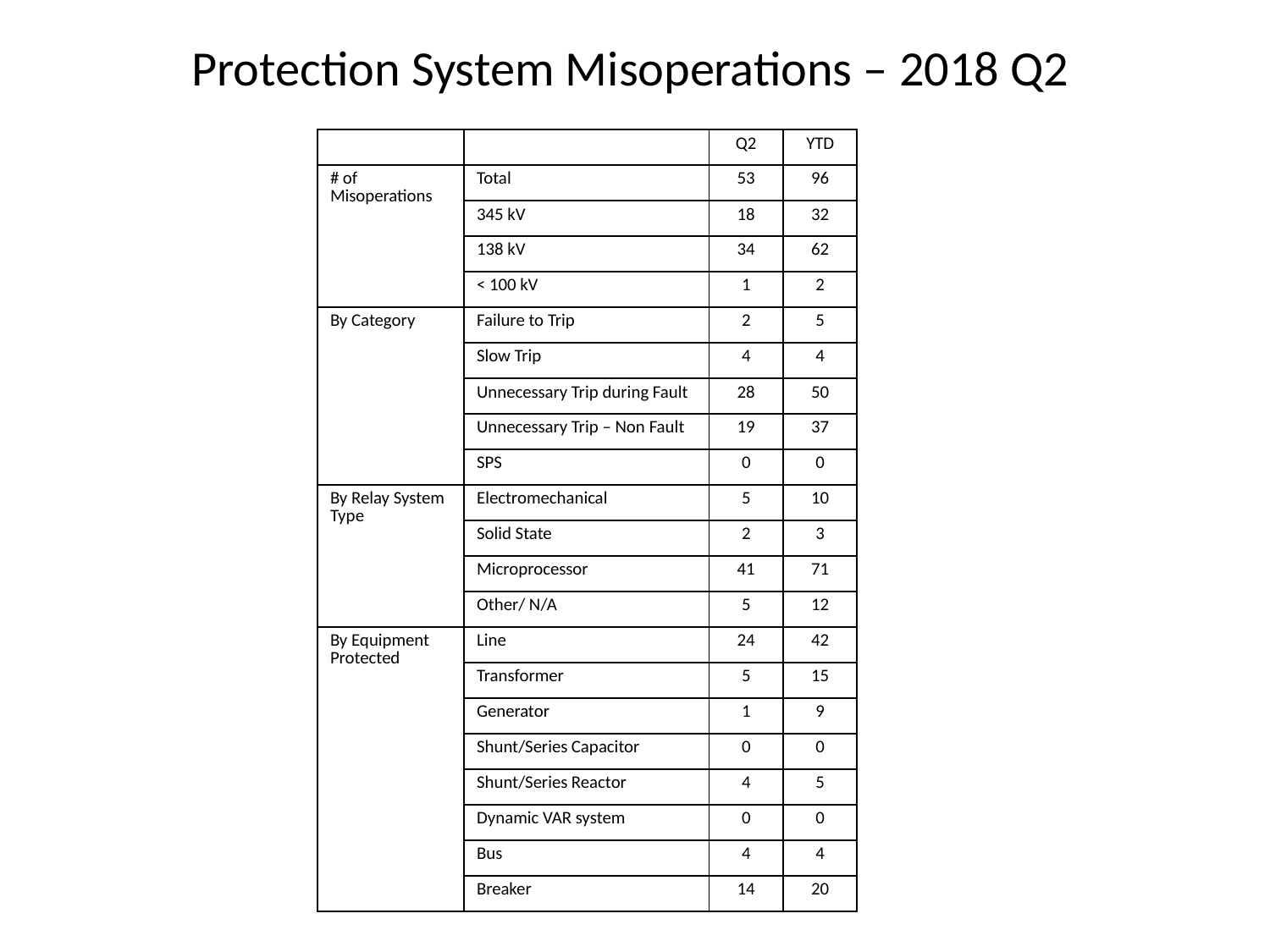

# Protection System Misoperations – 2018 Q2
|  |  | Q2 | YTD |
| --- | --- | --- | --- |
| # of Misoperations | Total | 53 | 96 |
|  | 345 kV | 18 | 32 |
|  | 138 kV | 34 | 62 |
|  | < 100 kV | 1 | 2 |
| By Category | Failure to Trip | 2 | 5 |
|  | Slow Trip | 4 | 4 |
|  | Unnecessary Trip during Fault | 28 | 50 |
|  | Unnecessary Trip – Non Fault | 19 | 37 |
|  | SPS | 0 | 0 |
| By Relay System Type | Electromechanical | 5 | 10 |
|  | Solid State | 2 | 3 |
|  | Microprocessor | 41 | 71 |
|  | Other/ N/A | 5 | 12 |
| By Equipment Protected | Line | 24 | 42 |
|  | Transformer | 5 | 15 |
|  | Generator | 1 | 9 |
|  | Shunt/Series Capacitor | 0 | 0 |
|  | Shunt/Series Reactor | 4 | 5 |
|  | Dynamic VAR system | 0 | 0 |
|  | Bus | 4 | 4 |
|  | Breaker | 14 | 20 |